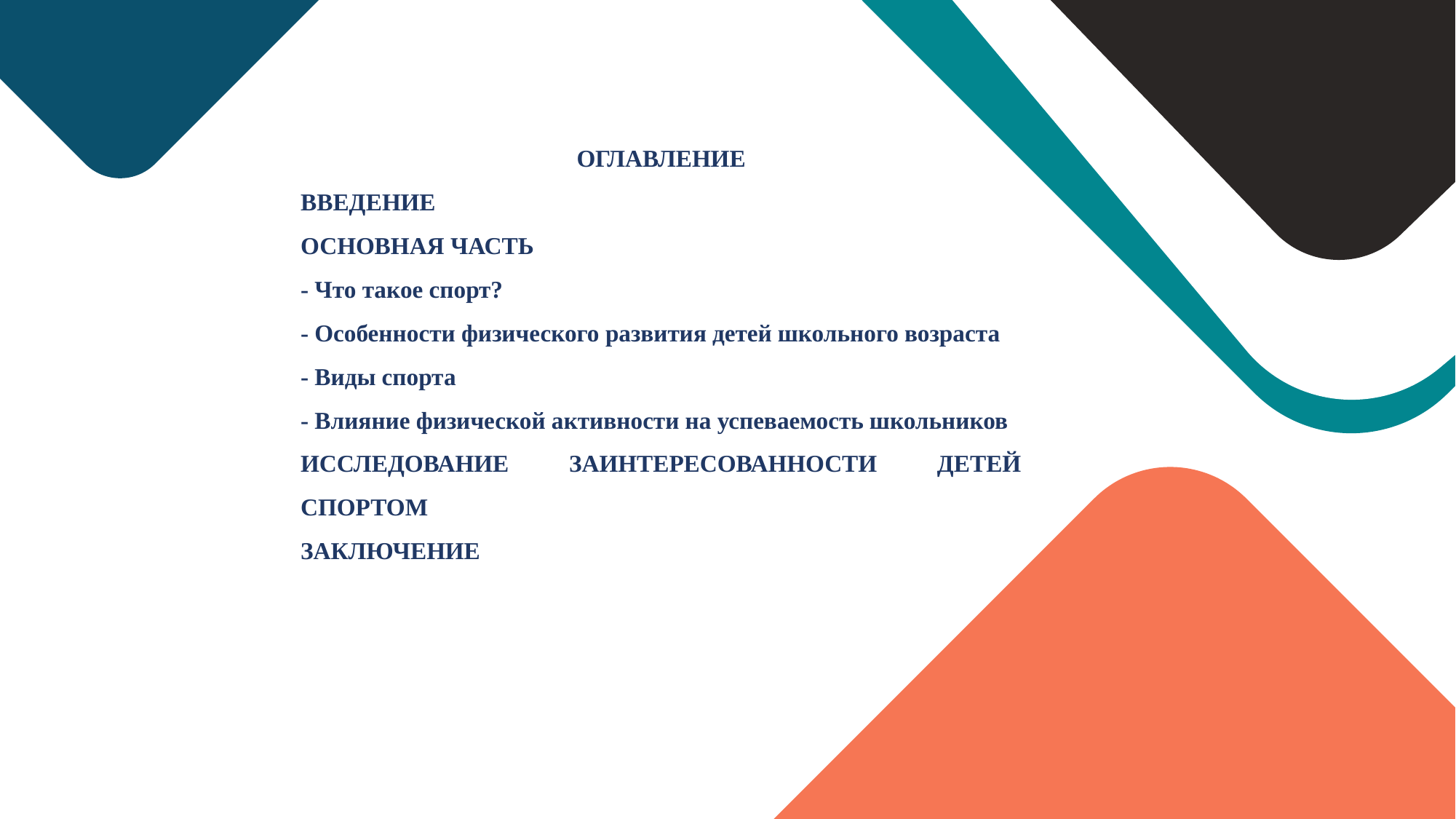

ОГЛАВЛЕНИЕ
ВВЕДЕНИЕ
ОСНОВНАЯ ЧАСТЬ
- Что такое спорт?
- Особенности физического развития детей школьного возраста
- Виды спорта
- Влияние физической активности на успеваемость школьников
ИССЛЕДОВАНИЕ ЗАИНТЕРЕСОВАННОСТИ ДЕТЕЙ СПОРТОМ
ЗАКЛЮЧЕНИЕ